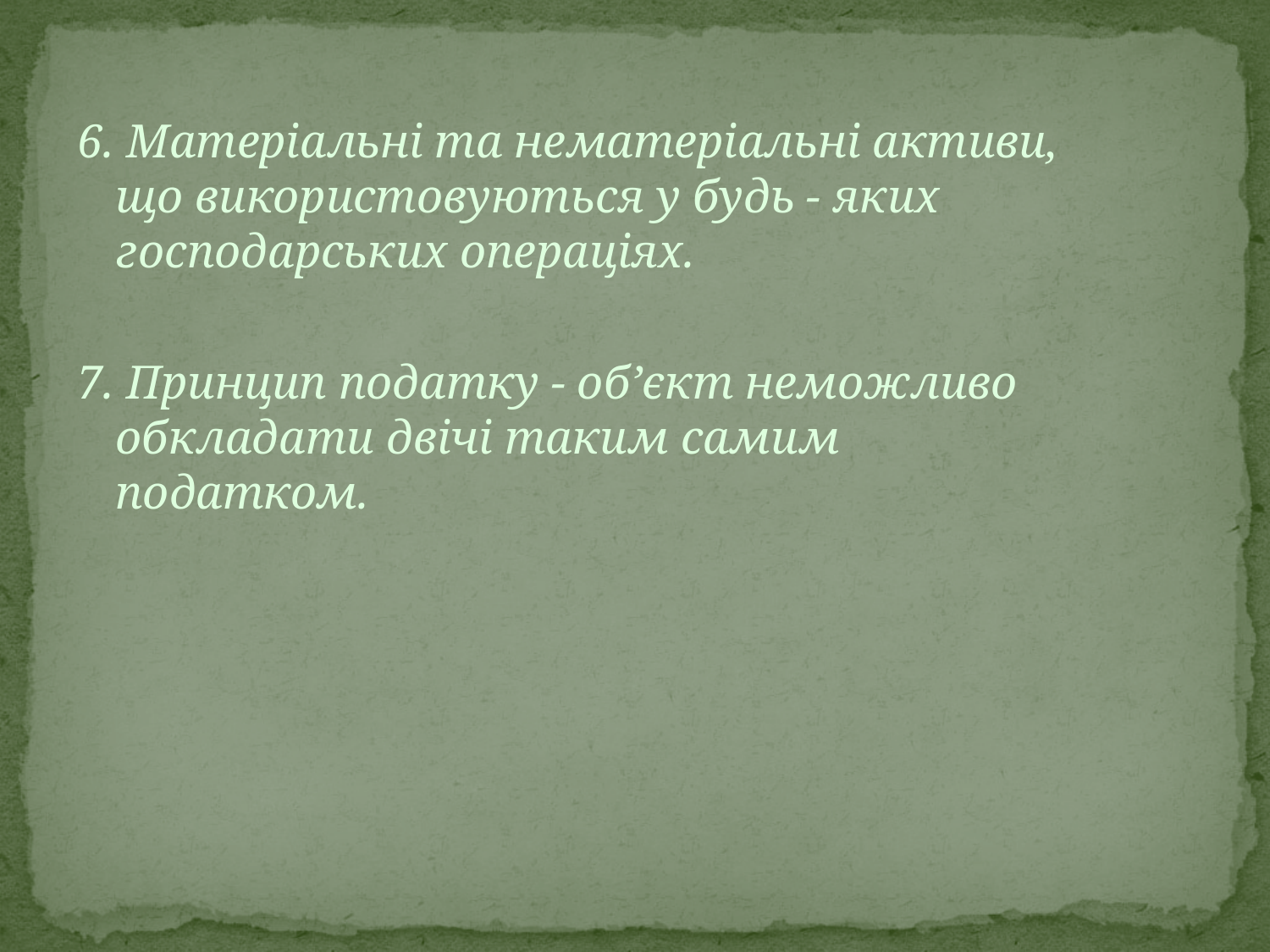

6. Матеріальні та нематеріальні активи, що використовуються у будь - яких господарських операціях.

7. Принцип податку - об’єкт неможливо обкладати двічі таким самим податком.